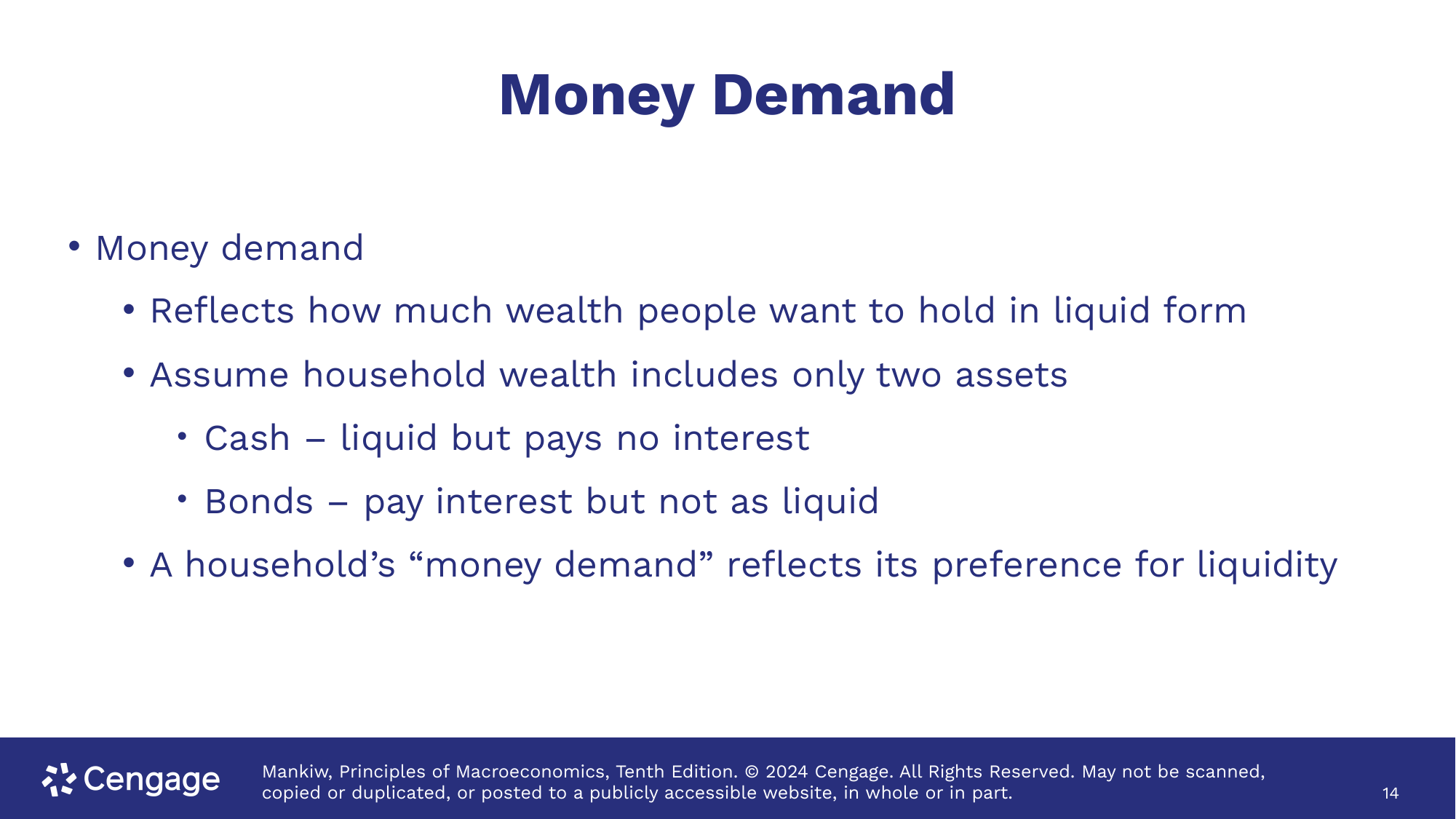

# Money Demand
Money demand
Reflects how much wealth people want to hold in liquid form
Assume household wealth includes only two assets
Cash – liquid but pays no interest
Bonds – pay interest but not as liquid
A household’s “money demand” reflects its preference for liquidity